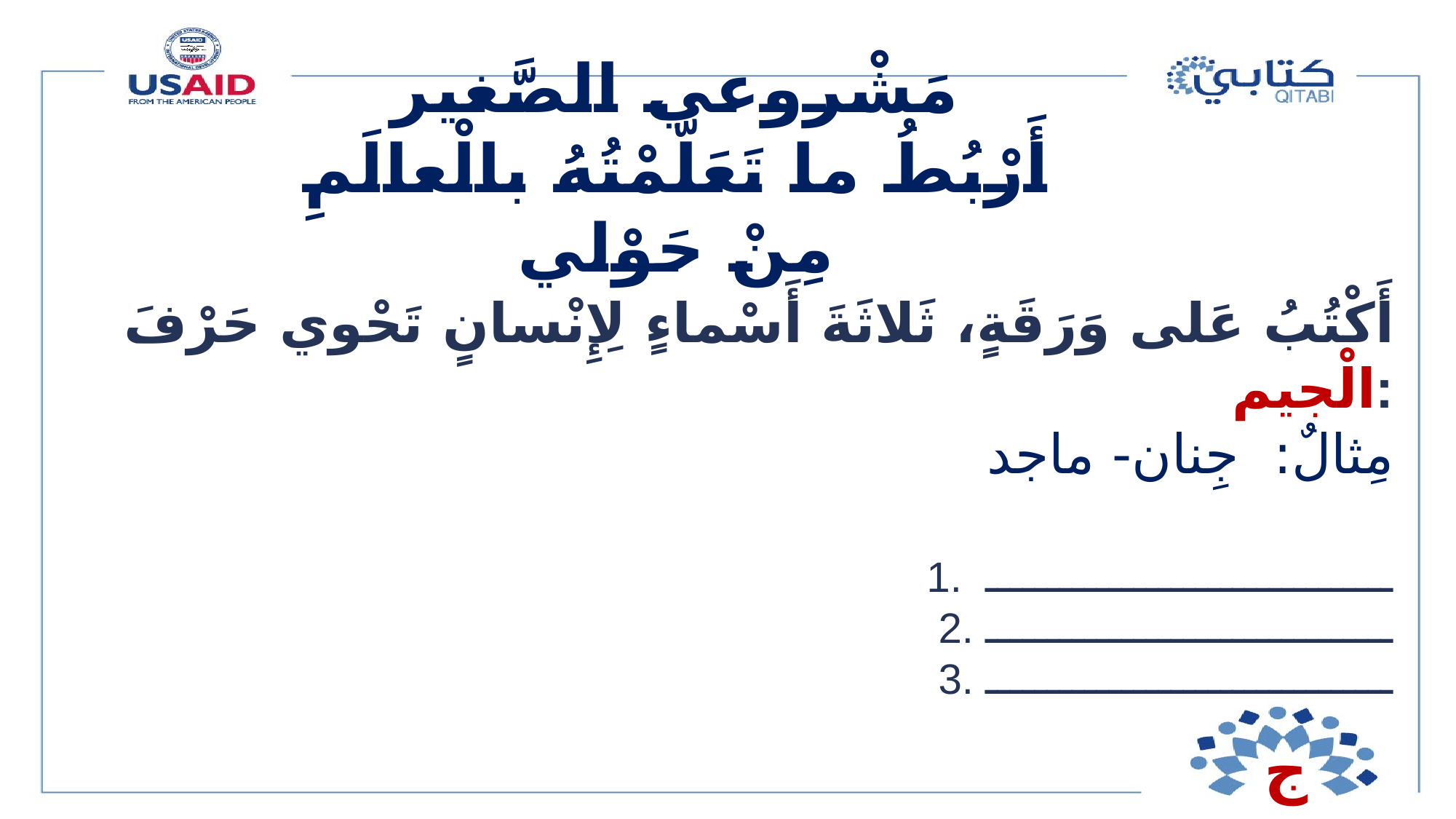

# مَشْروعي الصَّغير أَرْبُطُ ما تَعَلّمْتُهُ بالْعالَمِ مِنْ حَوْلي

أَكْتُبُ عَلى وَرَقَةٍ، ثَلاثَةَ أَسْماءٍ لِإِنْسانٍ تَحْوي حَرْفَ الْجيم:
مِثالٌ:  جِنان- ماجد

1.  ـــــــــــــــــــــــــــــــــ
2. ـــــــــــــــــــــــــــــــــ
3. ـــــــــــــــــــــــــــــــــ
ج